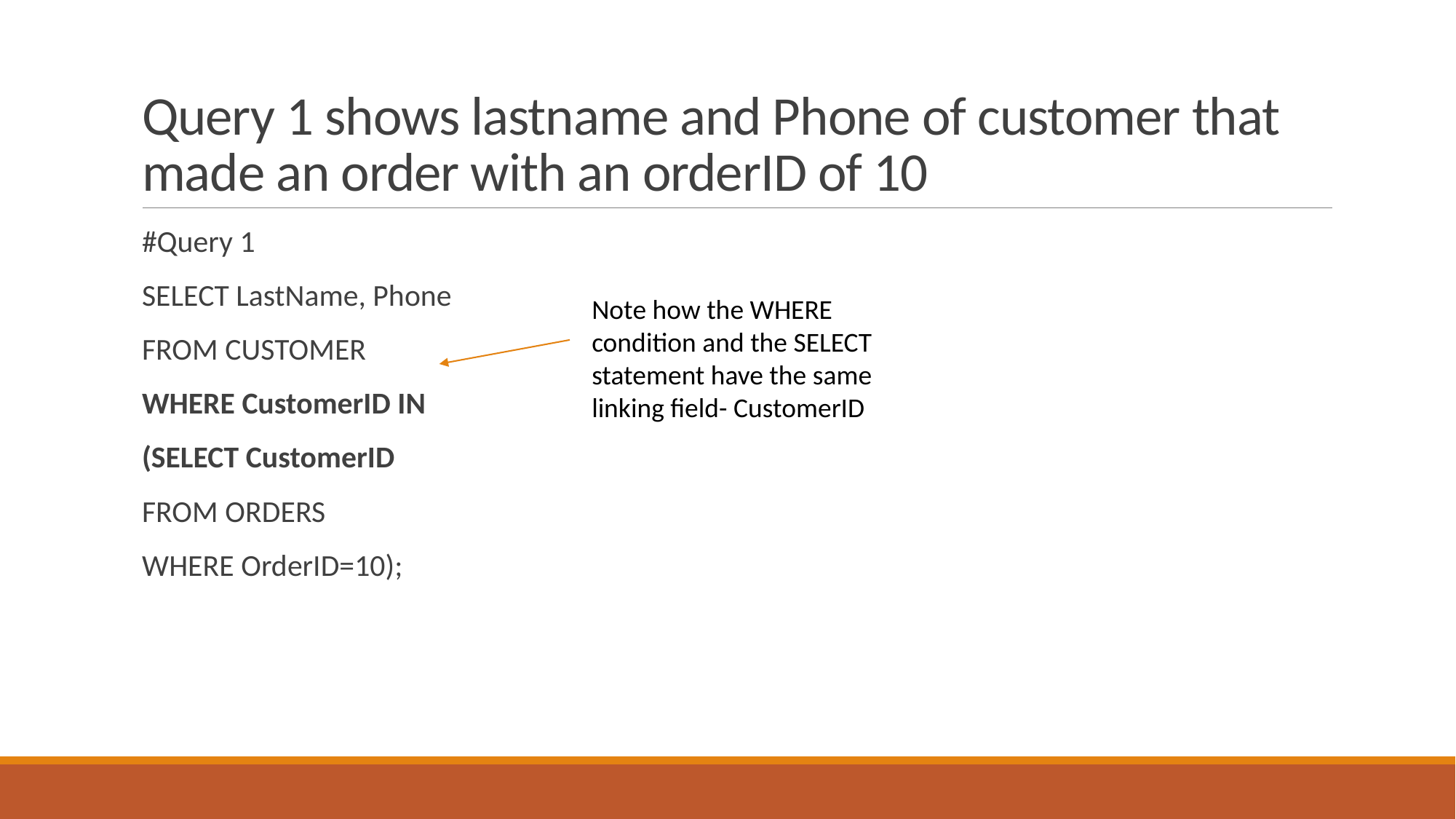

# Query 1 shows lastname and Phone of customer that made an order with an orderID of 10
#Query 1
SELECT LastName, Phone
FROM CUSTOMER
WHERE CustomerID IN
(SELECT CustomerID
FROM ORDERS
WHERE OrderID=10);
Note how the WHERE condition and the SELECT statement have the same linking field- CustomerID